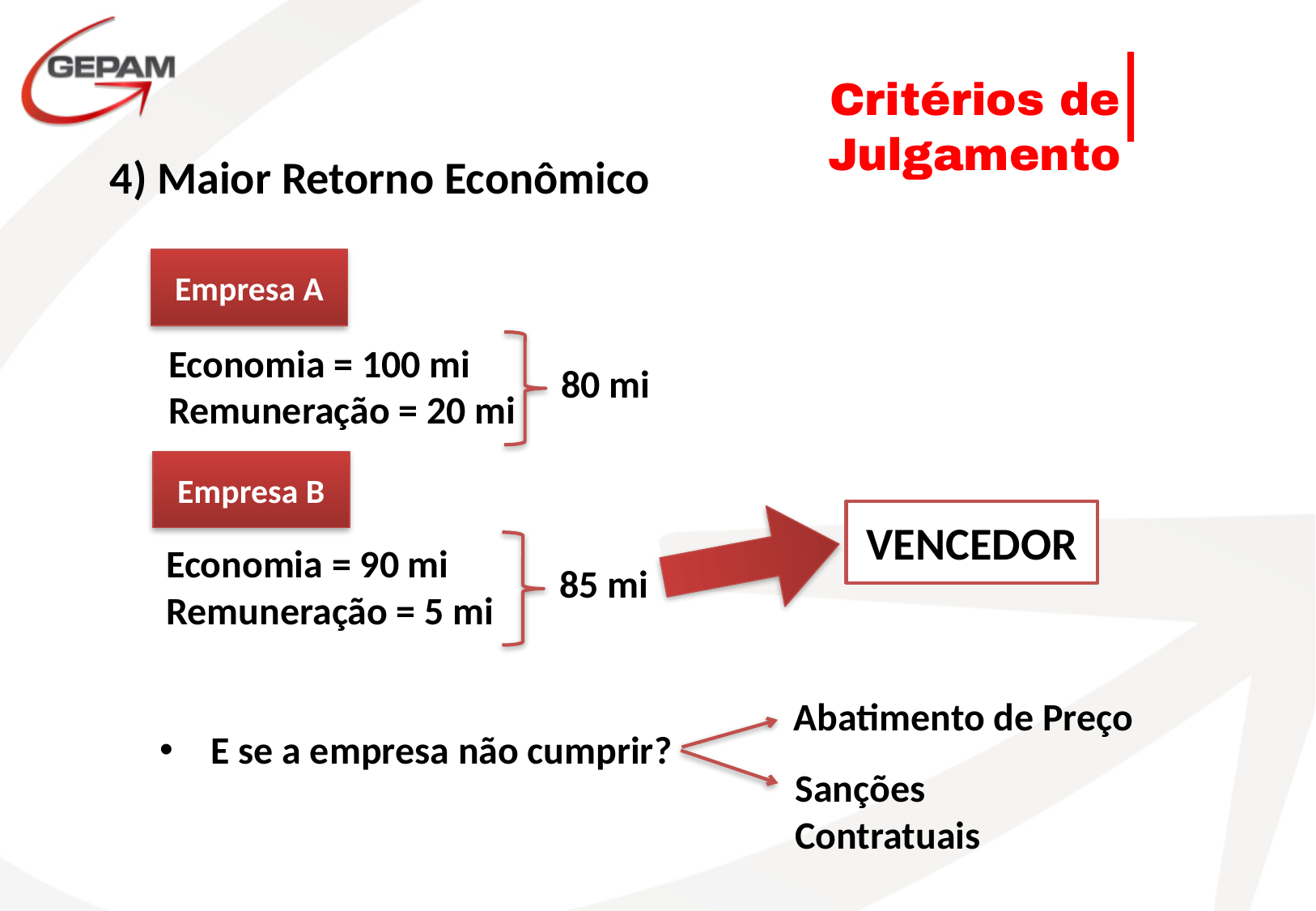

Critérios de Julgamento
4) Maior Retorno Econômico

Empresa A

Economia = 100 mi
Remuneração = 20 mi
80 mi
Empresa B

VENCEDOR

Economia = 90 mi
Remuneração = 5 mi
85 mi
Abatimento de Preço
E se a empresa não cumprir?
Sanções Contratuais